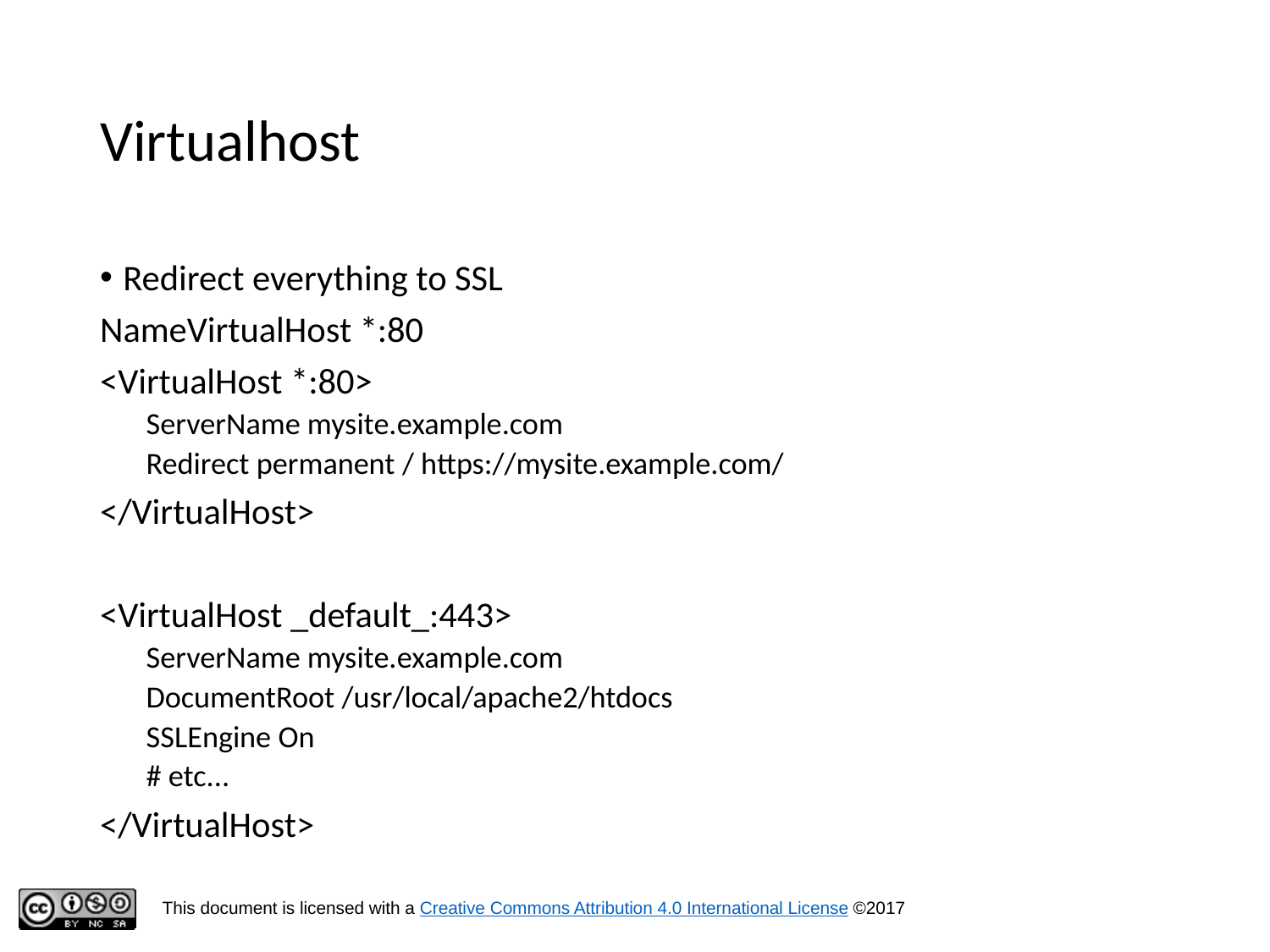

# Virtualhost
Redirect everything to SSL
NameVirtualHost *:80
<VirtualHost *:80>
ServerName mysite.example.com
Redirect permanent / https://mysite.example.com/
</VirtualHost>

<VirtualHost _default_:443>
ServerName mysite.example.com
DocumentRoot /usr/local/apache2/htdocs
SSLEngine On
# etc...
</VirtualHost>